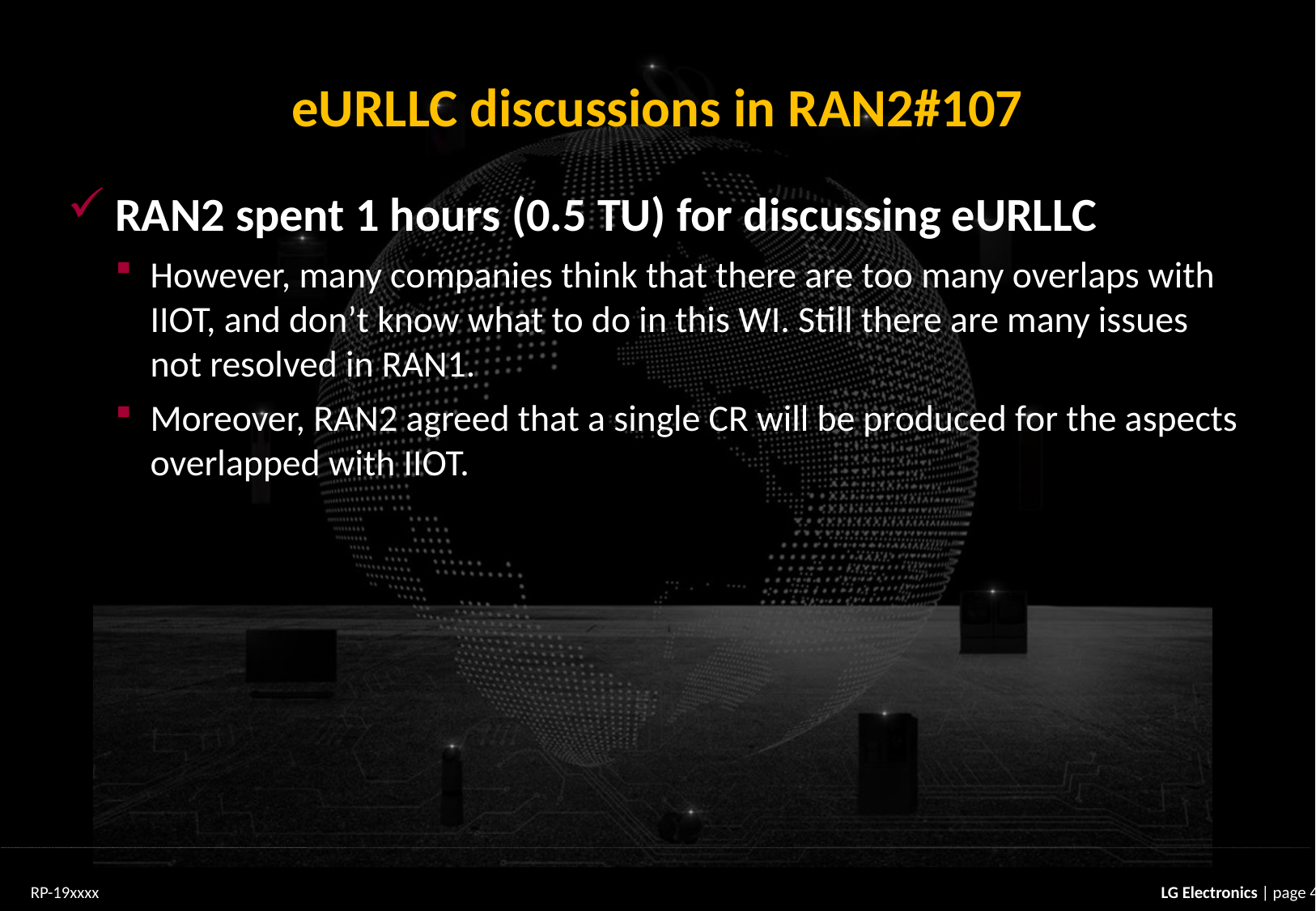

# eURLLC discussions in RAN2#107
RAN2 spent 1 hours (0.5 TU) for discussing eURLLC
However, many companies think that there are too many overlaps with IIOT, and don’t know what to do in this WI. Still there are many issues not resolved in RAN1.
Moreover, RAN2 agreed that a single CR will be produced for the aspects overlapped with IIOT.